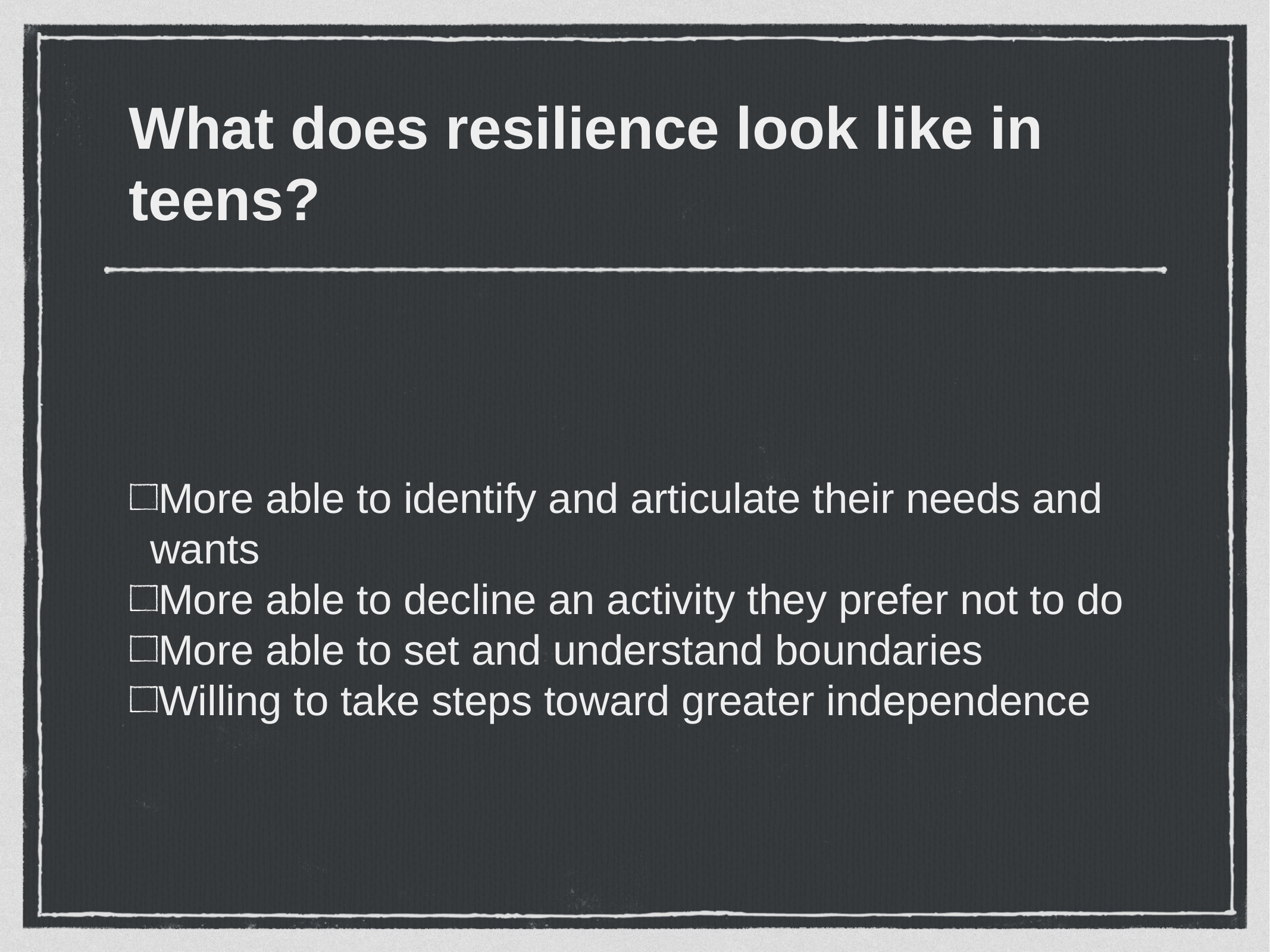

What does resilience look like in teens?
More able to identify and articulate their needs and wants
More able to decline an activity they prefer not to do
More able to set and understand boundaries
Willing to take steps toward greater independence